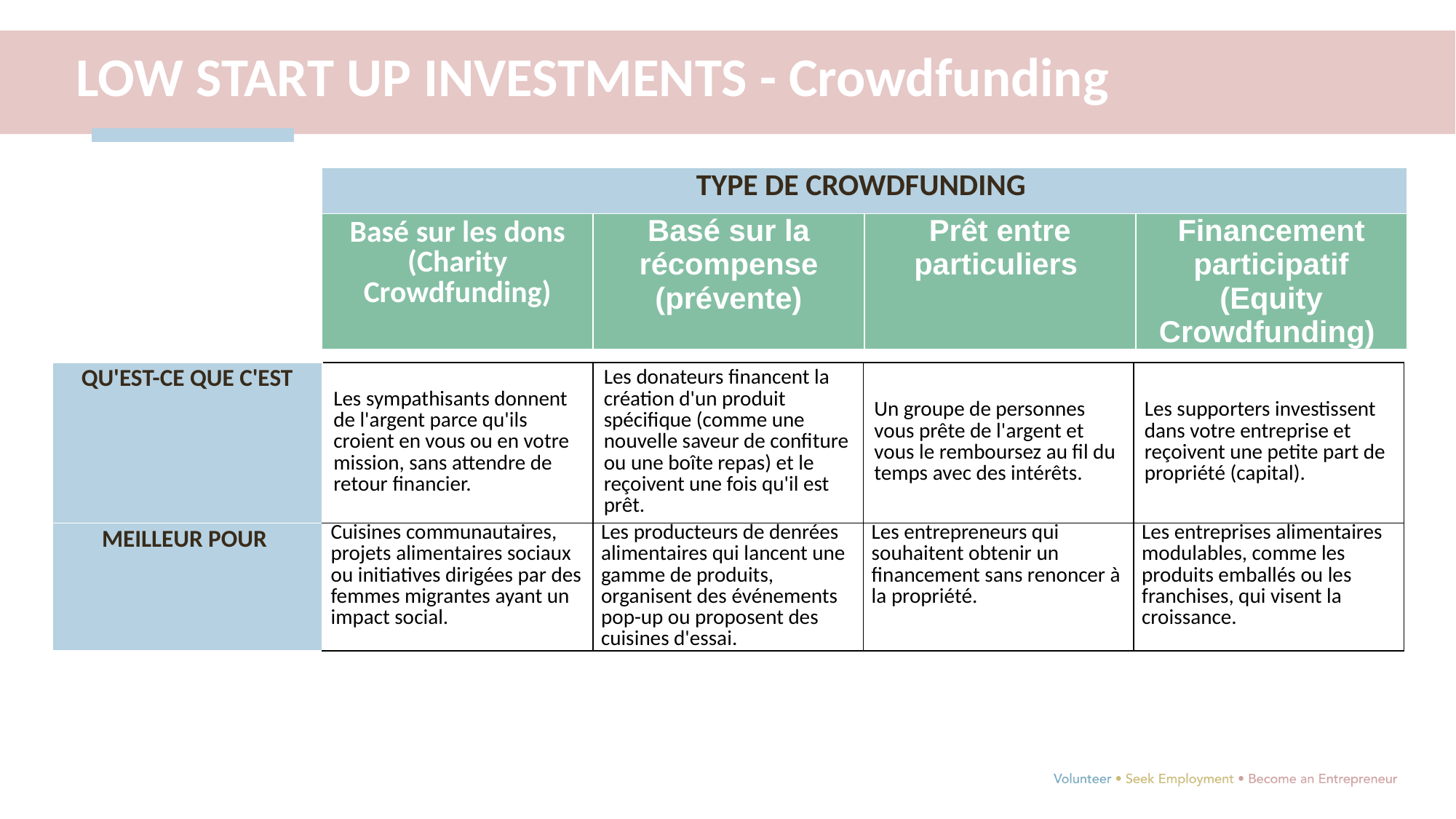

LOW START UP INVESTMENTS - Crowdfunding

| TYPE DE CROWDFUNDING |  |  |  |
| --- | --- | --- | --- |
| Basé sur les dons (Charity Crowdfunding) | Basé sur la récompense (prévente) | Prêt entre particuliers | Financement participatif (Equity Crowdfunding) |
| QU'EST-CE QUE C'EST | Les sympathisants donnent de l'argent parce qu'ils croient en vous ou en votre mission, sans attendre de retour financier. | Les donateurs financent la création d'un produit spécifique (comme une nouvelle saveur de confiture ou une boîte repas) et le reçoivent une fois qu'il est prêt. | Un groupe de personnes vous prête de l'argent et vous le remboursez au fil du temps avec des intérêts. | Les supporters investissent dans votre entreprise et reçoivent une petite part de propriété (capital). |
| --- | --- | --- | --- | --- |
| MEILLEUR POUR | Cuisines communautaires, projets alimentaires sociaux ou initiatives dirigées par des femmes migrantes ayant un impact social. | Les producteurs de denrées alimentaires qui lancent une gamme de produits, organisent des événements pop-up ou proposent des cuisines d'essai. | Les entrepreneurs qui souhaitent obtenir un financement sans renoncer à la propriété. | Les entreprises alimentaires modulables, comme les produits emballés ou les franchises, qui visent la croissance. |